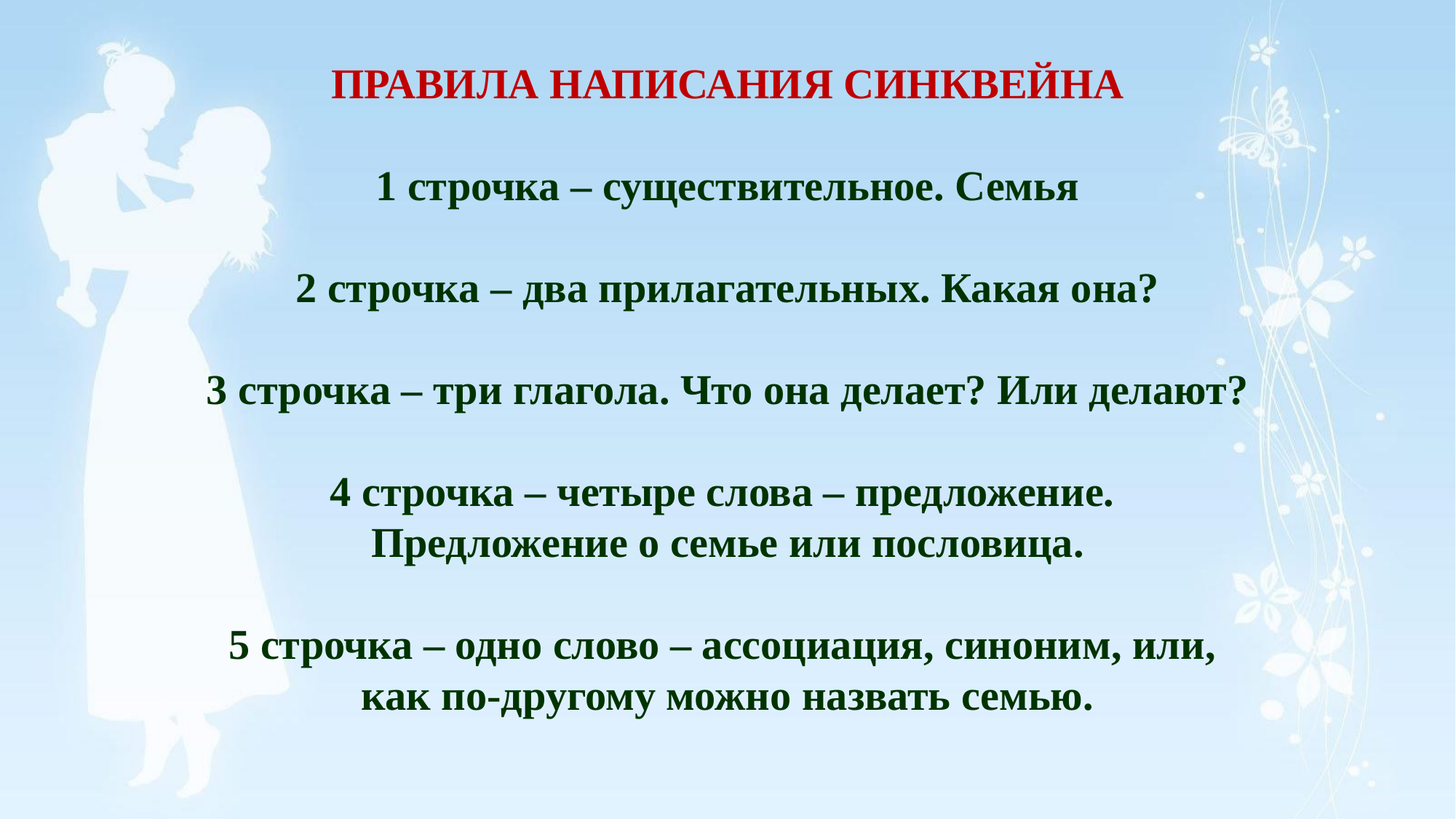

ПРАВИЛА НАПИСАНИЯ СИНКВЕЙНА

1 строчка – существительное. Семья

2 строчка – два прилагательных. Какая она?

3 строчка – три глагола. Что она делает? Или делают?

4 строчка – четыре слова – предложение.
Предложение о семье или пословица.

5 строчка – одно слово – ассоциация, синоним, или,
как по-другому можно назвать семью.